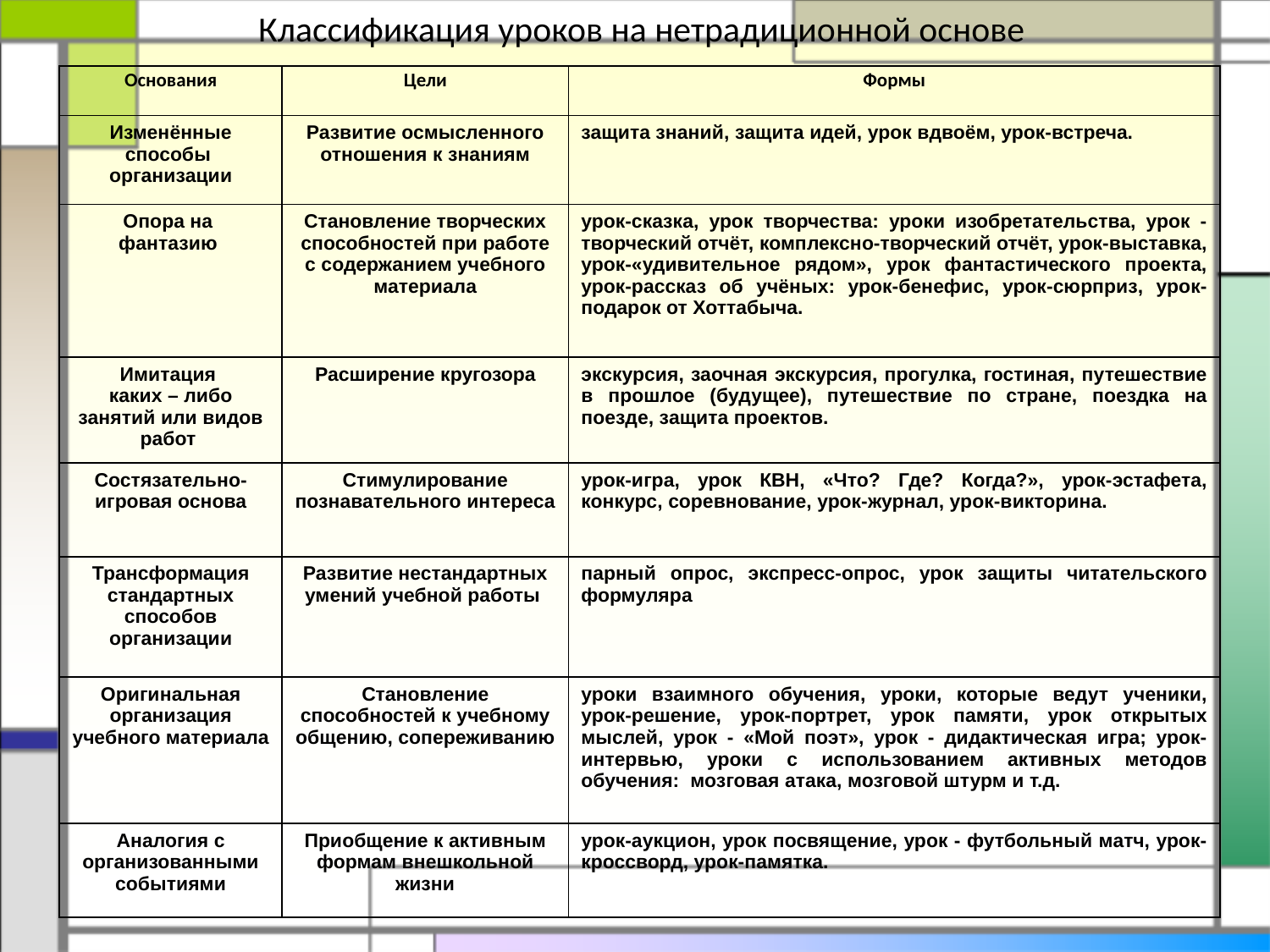

Классификация уроков на нетрадиционной основе
| Основания | Цели | Формы |
| --- | --- | --- |
| Изменённые способы организации | Развитие осмысленного отношения к знаниям | защита знаний, защита идей, урок вдвоём, урок-встреча. |
| Опора на фантазию | Становление творческих способностей при работе с содержанием учебного материала | урок-сказка, урок творчества: уроки изобретательства, урок - творческий отчёт, комплексно-творческий отчёт, урок-выставка, урок-«удивительное рядом», урок фантастического проекта, урок-рассказ об учёных: урок-бенефис, урок-сюрприз, урок-подарок от Хоттабыча. |
| Имитация каких – либо занятий или видов работ | Расширение кругозора | экскурсия, заочная экскурсия, прогулка, гостиная, путешествие в прошлое (будущее), путешествие по стране, поездка на поезде, защита проектов. |
| Состязательно-игровая основа | Стимулирование познавательного интереса | урок-игра, урок КВН, «Что? Где? Когда?», урок-эстафета, конкурс, соревнование, урок-журнал, урок-викторина. |
| Трансформация стандартных способов организации | Развитие нестандартных умений учебной работы | парный опрос, экспресс-опрос, урок защиты читательского формуляра |
| Оригинальная организация учебного материала | Становление способностей к учебному общению, сопереживанию | уроки взаимного обучения, уроки, которые ведут ученики, урок-решение, урок-портрет, урок памяти, урок открытых мыслей, урок - «Мой поэт», урок - дидактическая игра; урок-интервью, уроки с использованием активных методов обучения: мозговая атака, мозговой штурм и т.д. |
| Аналогия с организованными событиями | Приобщение к активным формам внешкольной жизни | урок-аукцион, урок посвящение, урок - футбольный матч, урок-кроссворд, урок-памятка. |